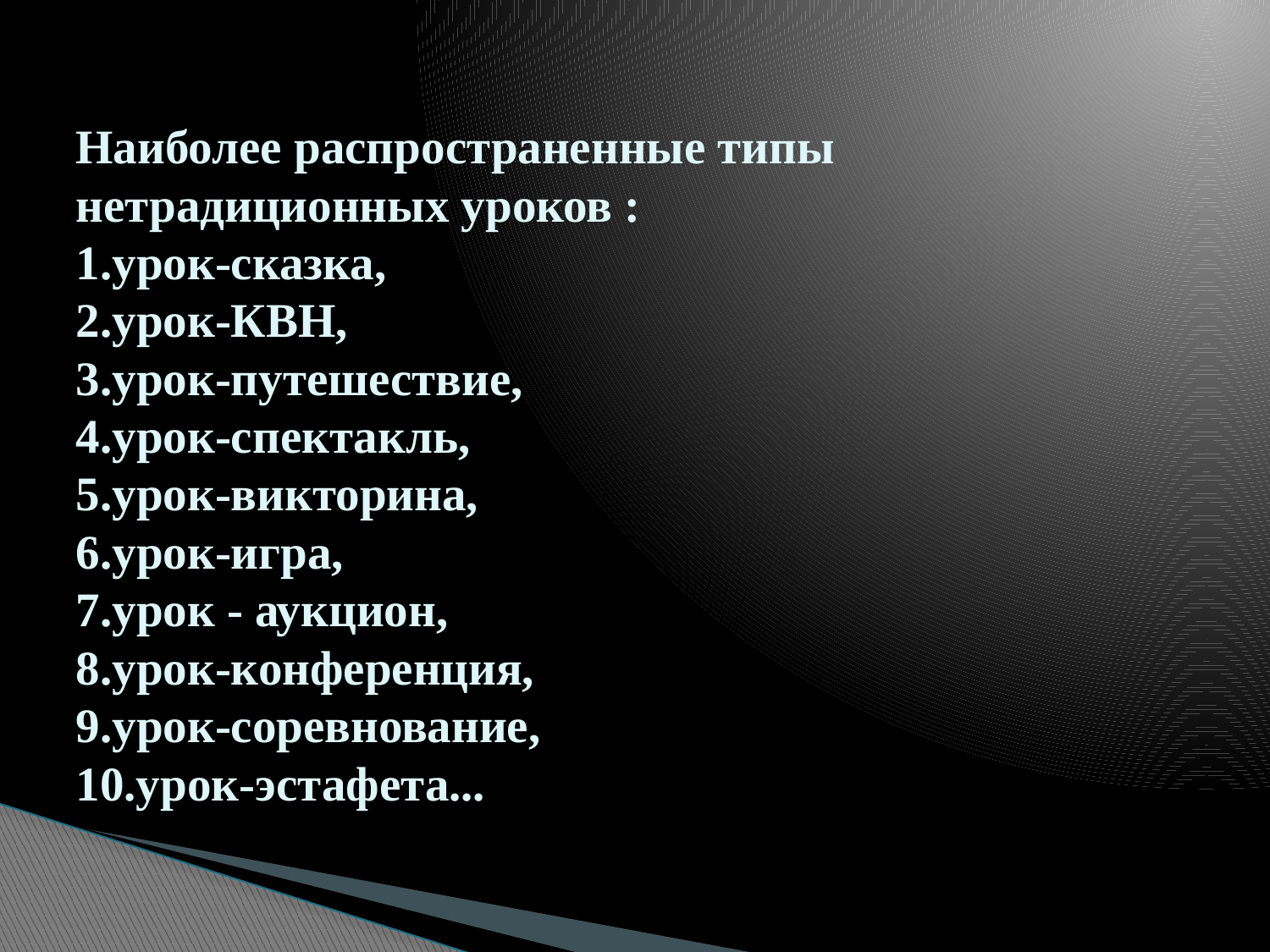

# Наиболее распространенные типы нетрадиционных уроков :  1.урок-сказка, 2.урок-КВН, 3.урок-путешествие, 4.урок-спектакль, 5.урок-викторина, 6.урок-игра, 7.урок - аукцион, 8.урок-конференция, 9.урок-соревнование, 10.урок-эстафета...